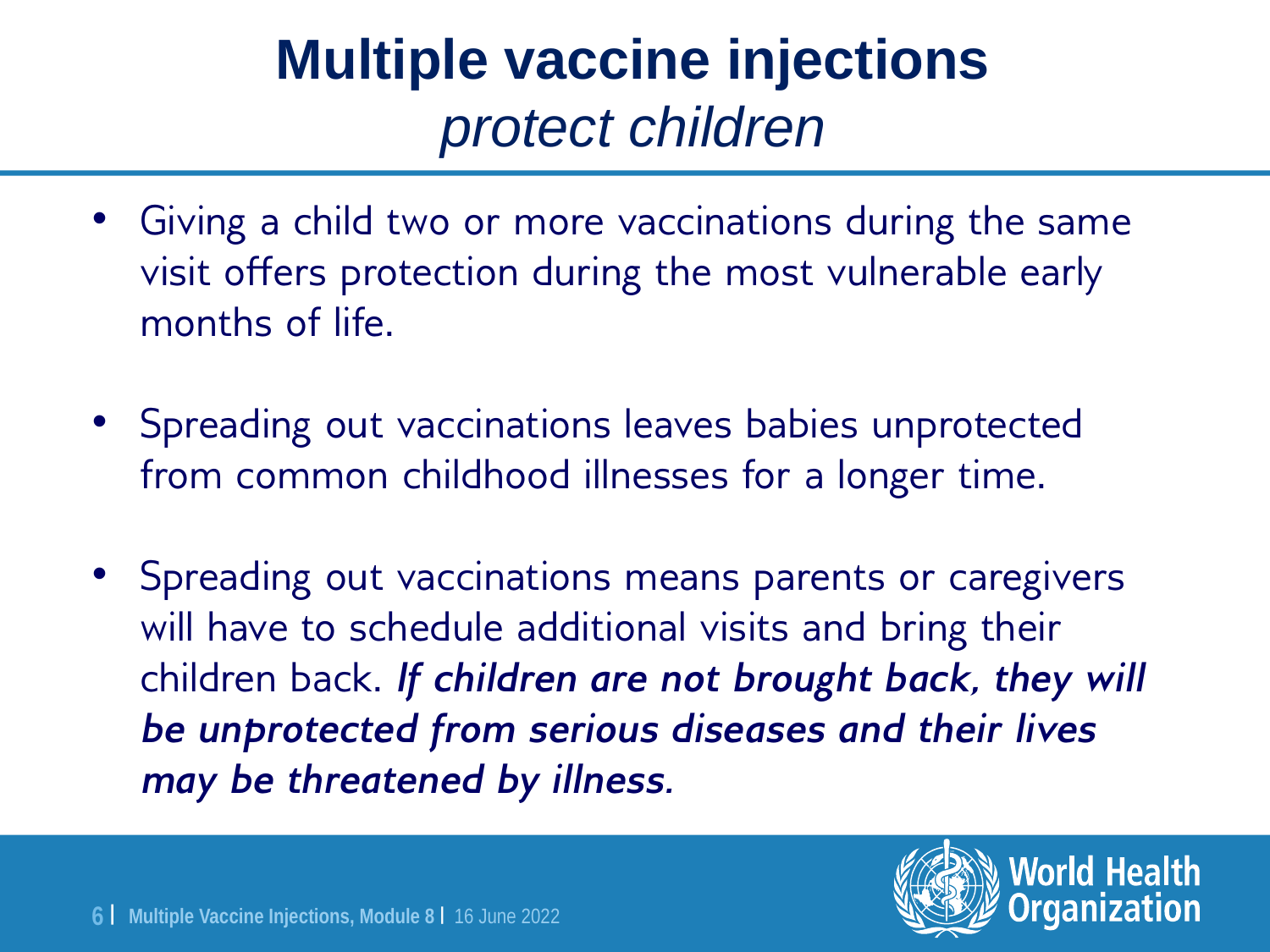

Multiple vaccine injections
protect children
Giving a child two or more vaccinations during the same visit offers protection during the most vulnerable early months of life.
Spreading out vaccinations leaves babies unprotected from common childhood illnesses for a longer time.
Spreading out vaccinations means parents or caregivers will have to schedule additional visits and bring their children back. If children are not brought back, they will be unprotected from serious diseases and their lives may be threatened by illness.